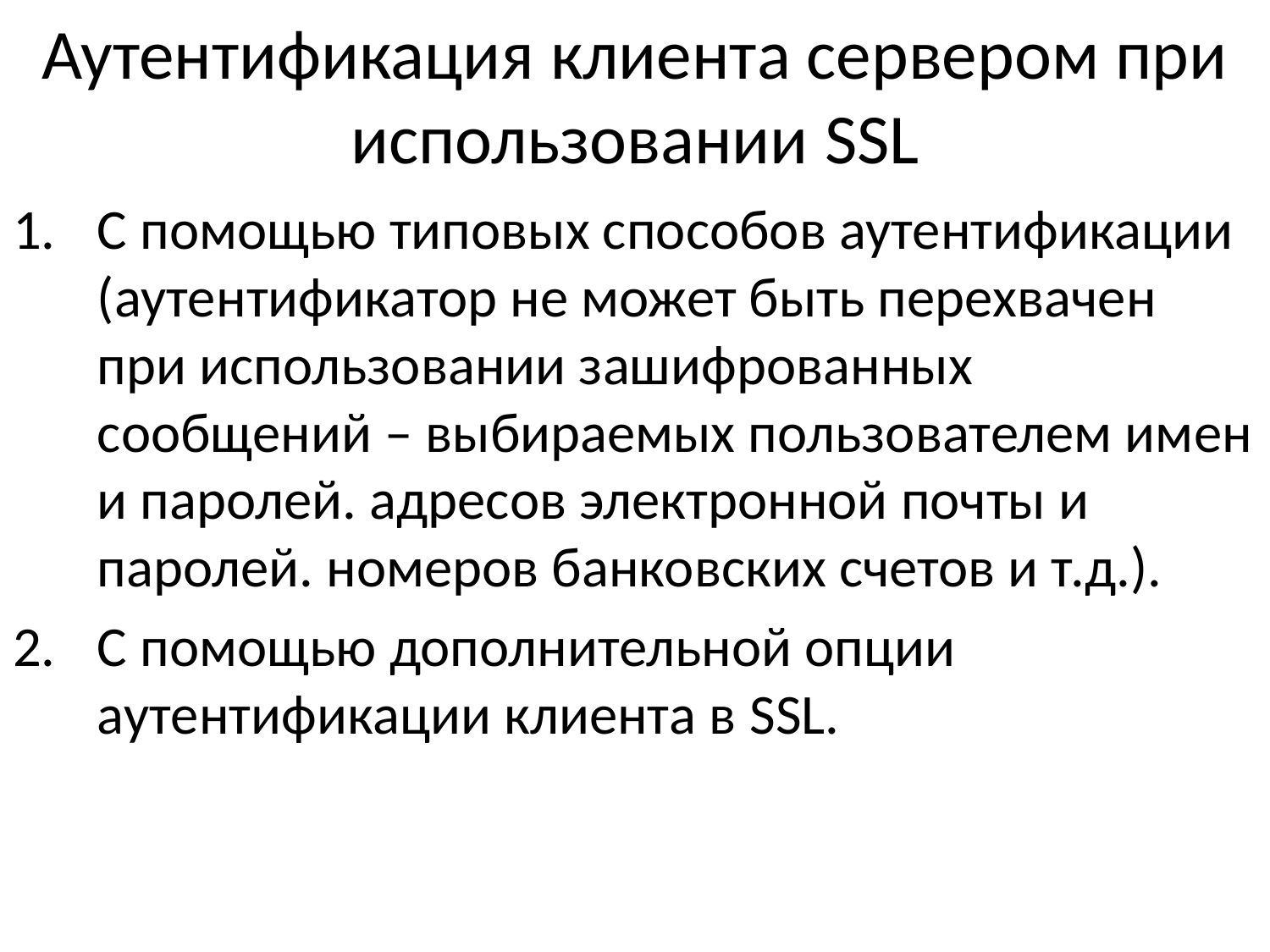

# Аутентификация клиента сервером при использовании SSL
С помощью типовых способов аутентификации (аутентификатор не может быть перехвачен при использовании зашифрованных сообщений – выбираемых пользователем имен и паролей. адресов электронной почты и паролей. номеров банковских счетов и т.д.).
С помощью дополнительной опции аутентификации клиента в SSL.